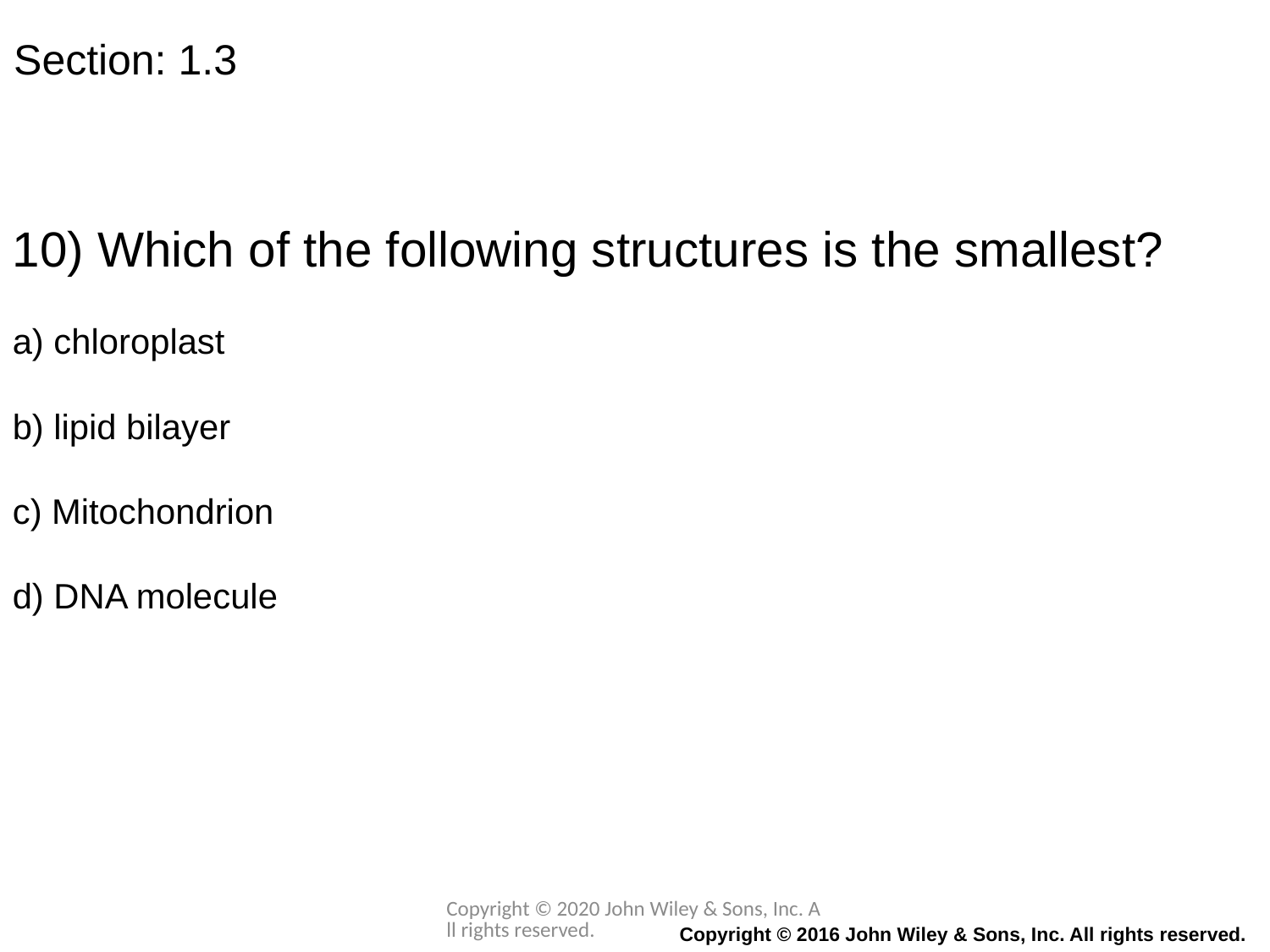

Section: 1.3

10) Which of the following structures is the smallest?

a) chloroplast

b) lipid bilayer

c) Mitochondrion

d) DNA molecule
Copyright © 2020 John Wiley & Sons, Inc. All rights reserved.
Copyright © 2016 John Wiley & Sons, Inc. All rights reserved.